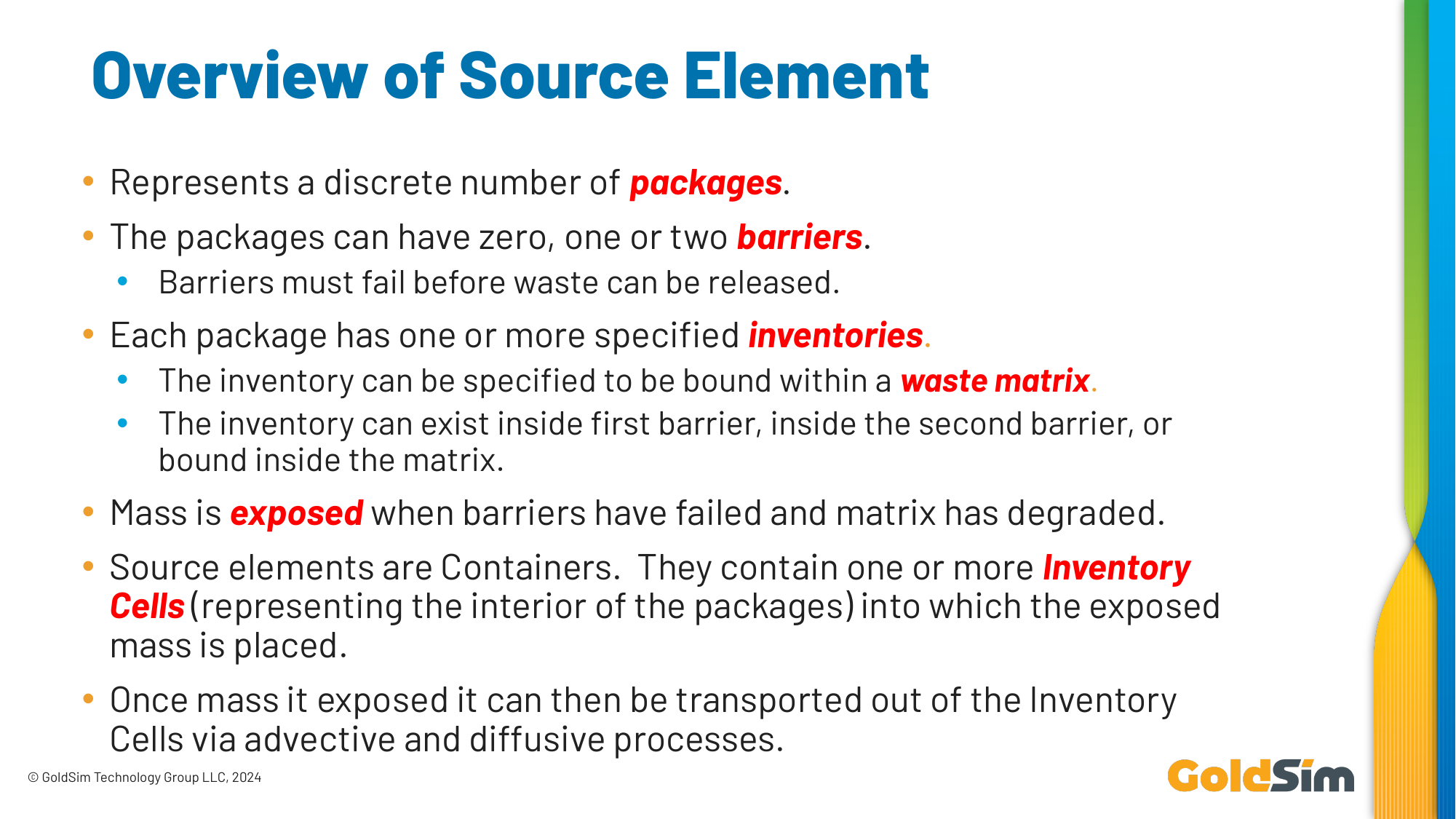

# Overview of Source Element
Represents a discrete number of packages.
The packages can have zero, one or two barriers.
Barriers must fail before waste can be released.
Each package has one or more specified inventories.
The inventory can be specified to be bound within a waste matrix.
The inventory can exist inside first barrier, inside the second barrier, or bound inside the matrix.
Mass is exposed when barriers have failed and matrix has degraded.
Source elements are Containers.  They contain one or more Inventory Cells (representing the interior of the packages) into which the exposed mass is placed.
Once mass it exposed it can then be transported out of the Inventory Cells via advective and diffusive processes.

© GoldSim Technology Group LLC, 2024